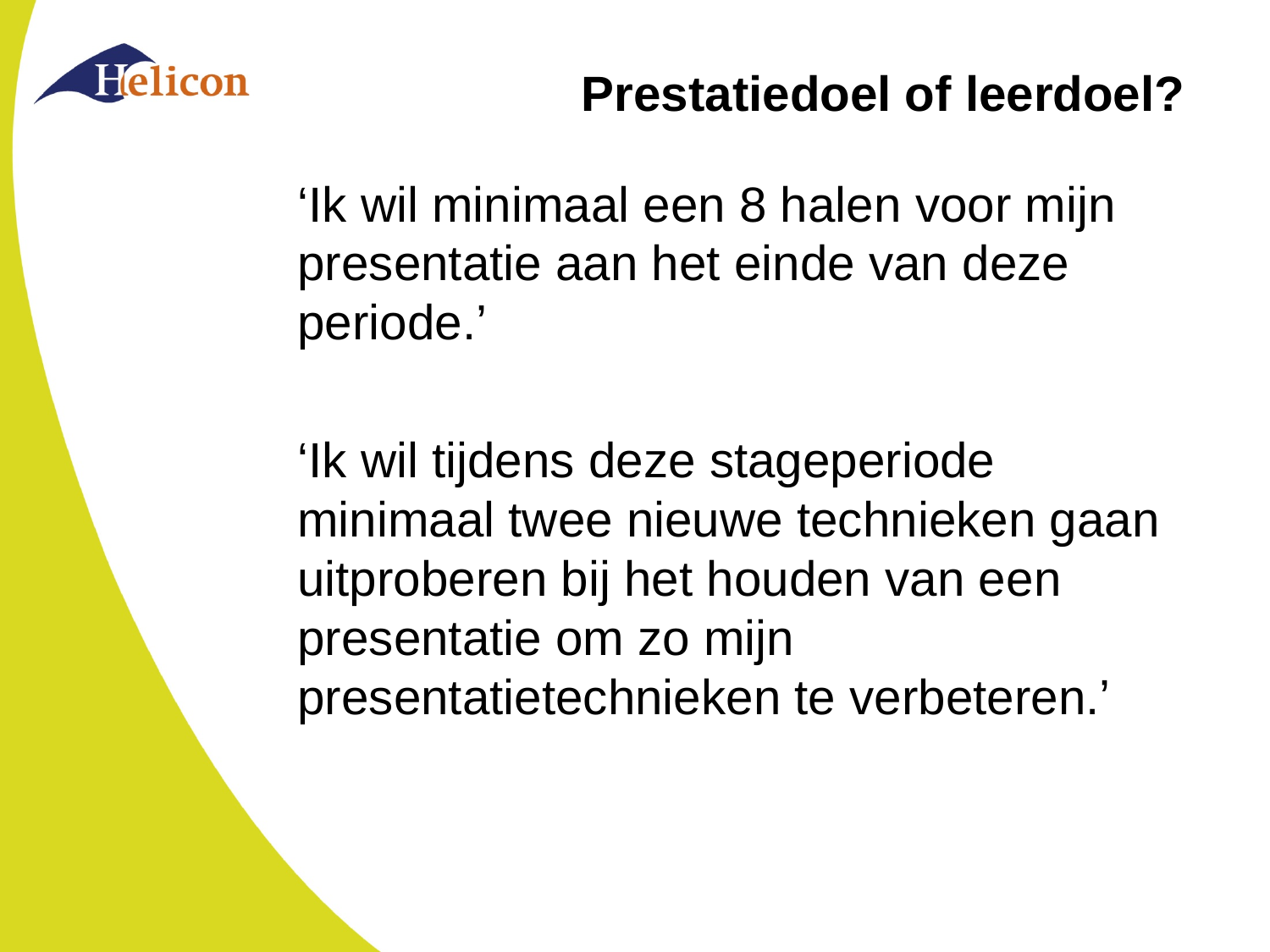

# Prestatiedoel of leerdoel?
‘Ik wil minimaal een 8 halen voor mijn presentatie aan het einde van deze periode.’

‘Ik wil tijdens deze stageperiode minimaal twee nieuwe technieken gaan uitproberen bij het houden van een presentatie om zo mijn presentatietechnieken te verbeteren.’